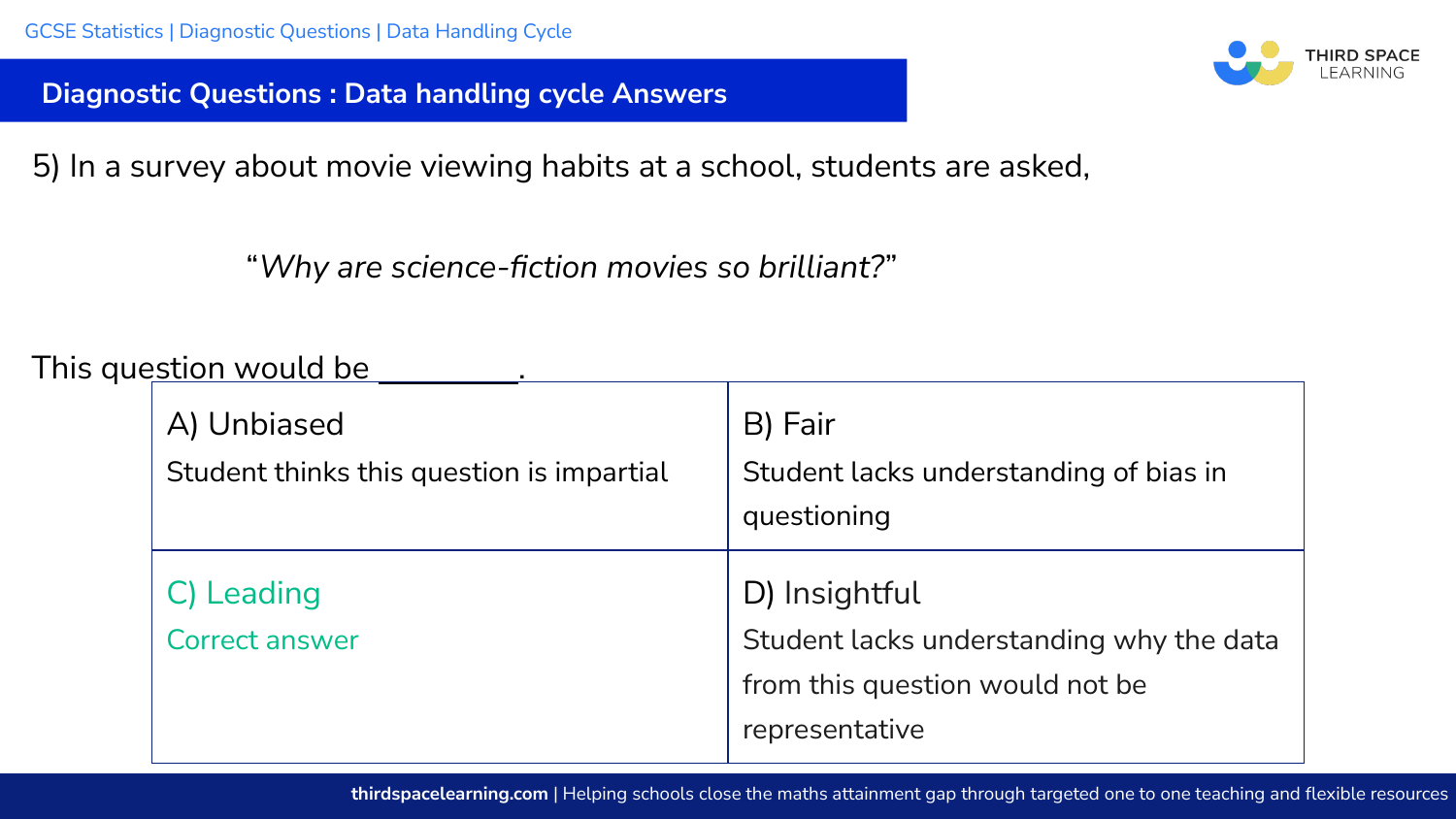

Diagnostic Questions : Data handling cycle Answers
| 5) In a survey about movie viewing habits at a school, students are asked, “Why are science-fiction movies so brilliant?” This question would be . |
| --- |
| A) Unbiased Student thinks this question is impartial | B) Fair Student lacks understanding of bias in questioning |
| --- | --- |
| C) Leading Correct answer | D) Insightful Student lacks understanding why the data from this question would not be representative |